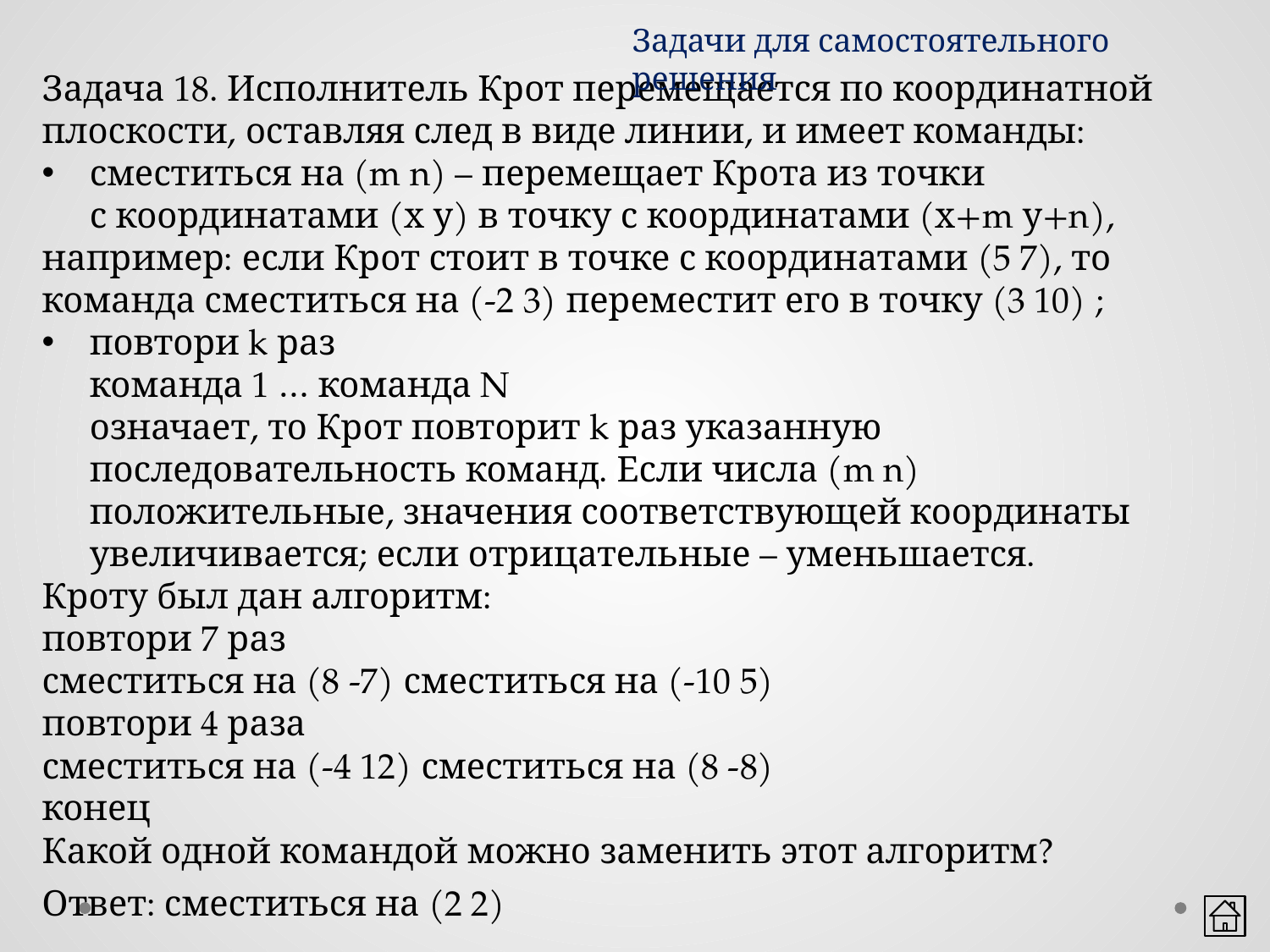

Задачи для самостоятельного решения
Задача 18. Исполнитель Крот перемещается по координатной плоскости, оставляя след в виде линии, и имеет команды:
сместиться на (m n) – перемещает Крота из точки
с координатами (х у) в точку с координатами (х+m у+n),
например: если Крот стоит в точке с координатами (5 7), то команда сместиться на (-2 3) переместит его в точку (3 10) ;
повтори k раз
команда 1 … команда N
означает, то Крот повторит k раз указанную последовательность команд. Если числа (m n) положительные, значения соответствующей координаты увеличивается; если отрицательные – уменьшается.
Кроту был дан алгоритм:
повтори 7 раз
сместиться на (8 -7) сместиться на (-10 5)
повтори 4 раза
сместиться на (-4 12) сместиться на (8 -8)
конец
Какой одной командой можно заменить этот алгоритм?
Ответ: сместиться на (2 2)